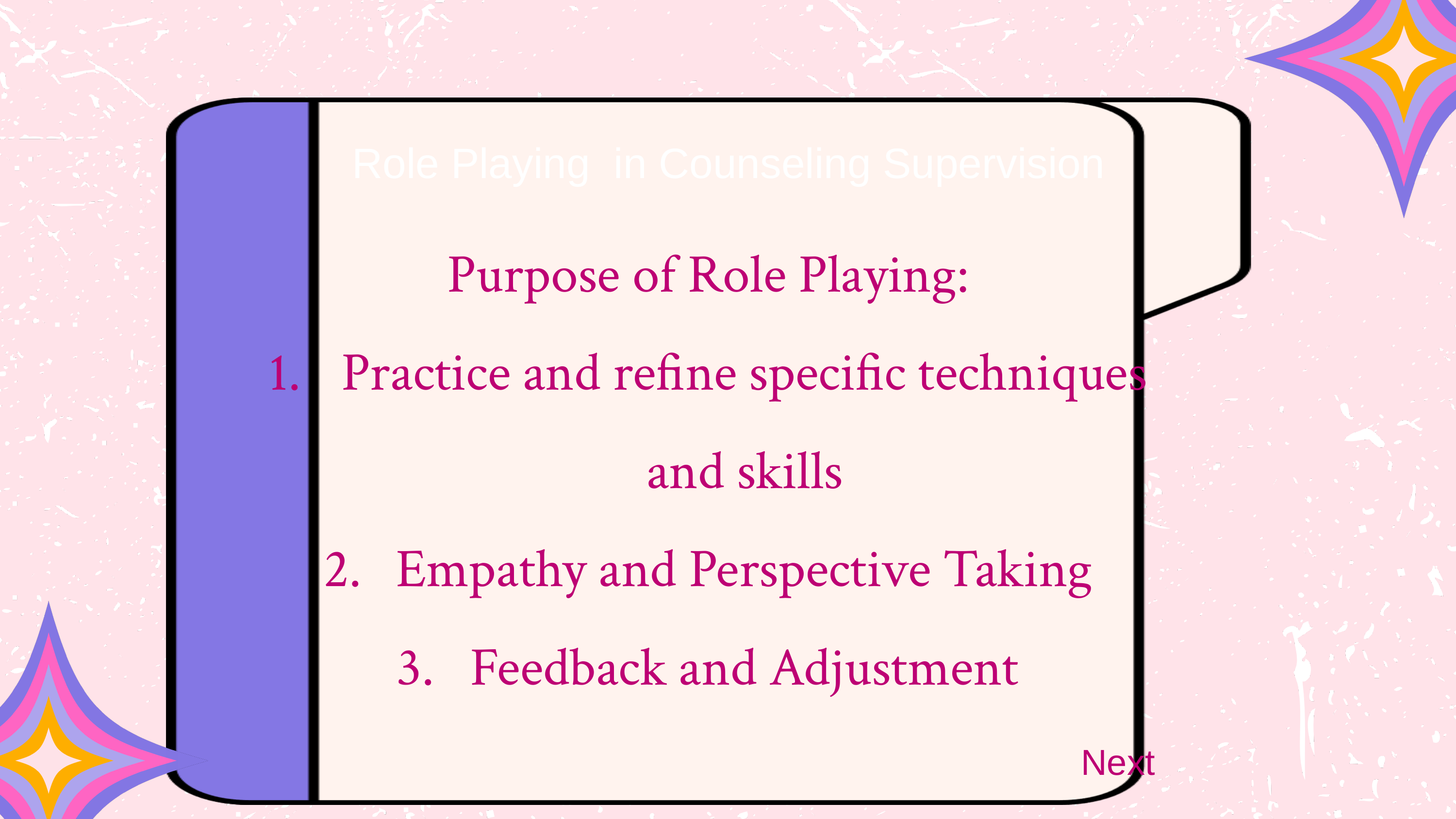

Role Playing  in Counseling Supervision
Purpose of Role Playing:
Practice and refine specific techniques and skills
Empathy and Perspective Taking
Feedback and Adjustment

Next